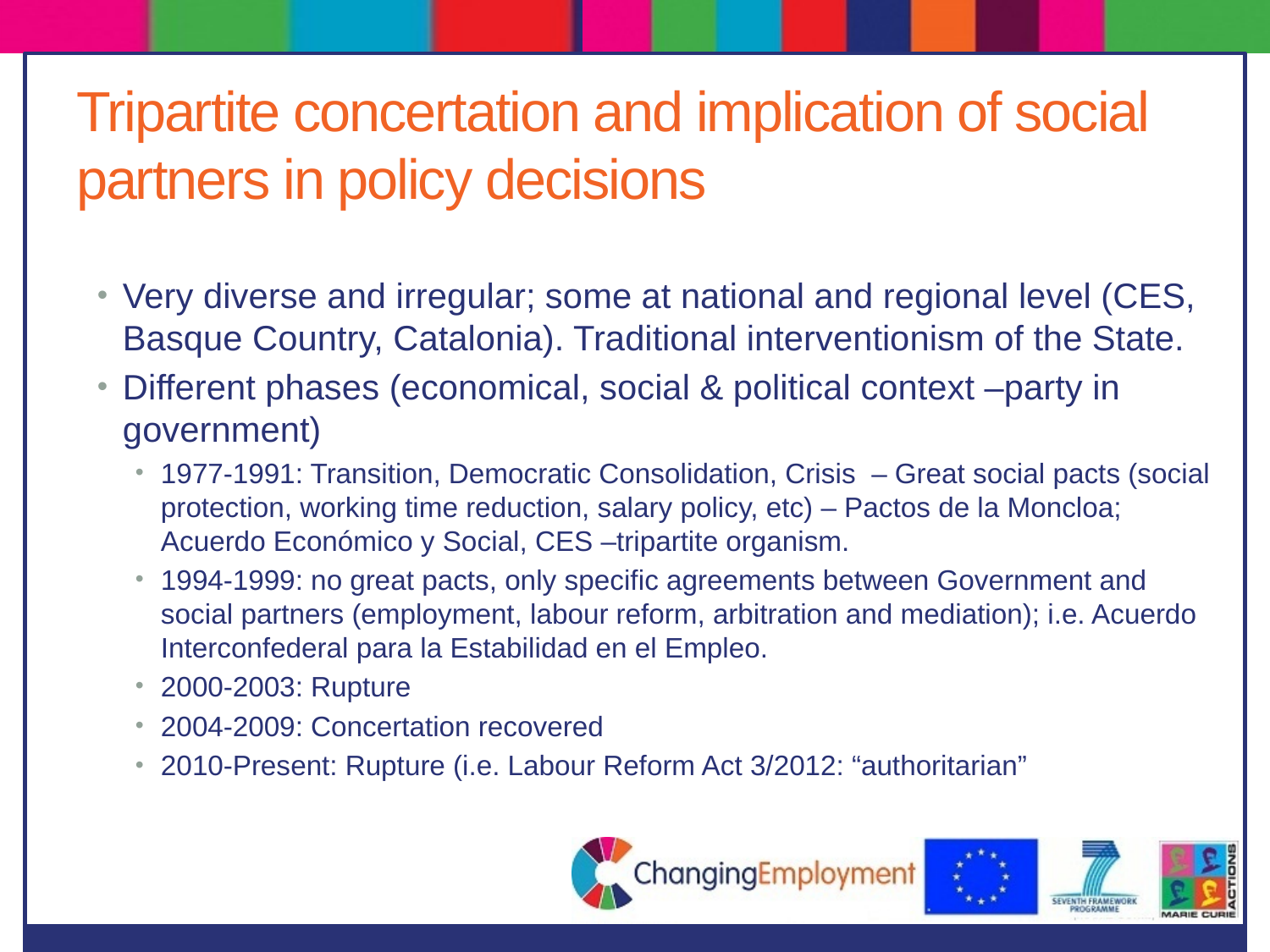

# Tripartite concertation and implication of social partners in policy decisions

Very diverse and irregular; some at national and regional level (CES, Basque Country, Catalonia). Traditional interventionism of the State.
Different phases (economical, social & political context –party in government)
1977-1991: Transition, Democratic Consolidation, Crisis  – Great social pacts (social protection, working time reduction, salary policy, etc) – Pactos de la Moncloa; Acuerdo Económico y Social, CES –tripartite organism.
1994-1999: no great pacts, only specific agreements between Government and social partners (employment, labour reform, arbitration and mediation); i.e. Acuerdo Interconfederal para la Estabilidad en el Empleo.
2000-2003: Rupture
2004-2009: Concertation recovered
2010-Present: Rupture (i.e. Labour Reform Act 3/2012: “authoritarian”